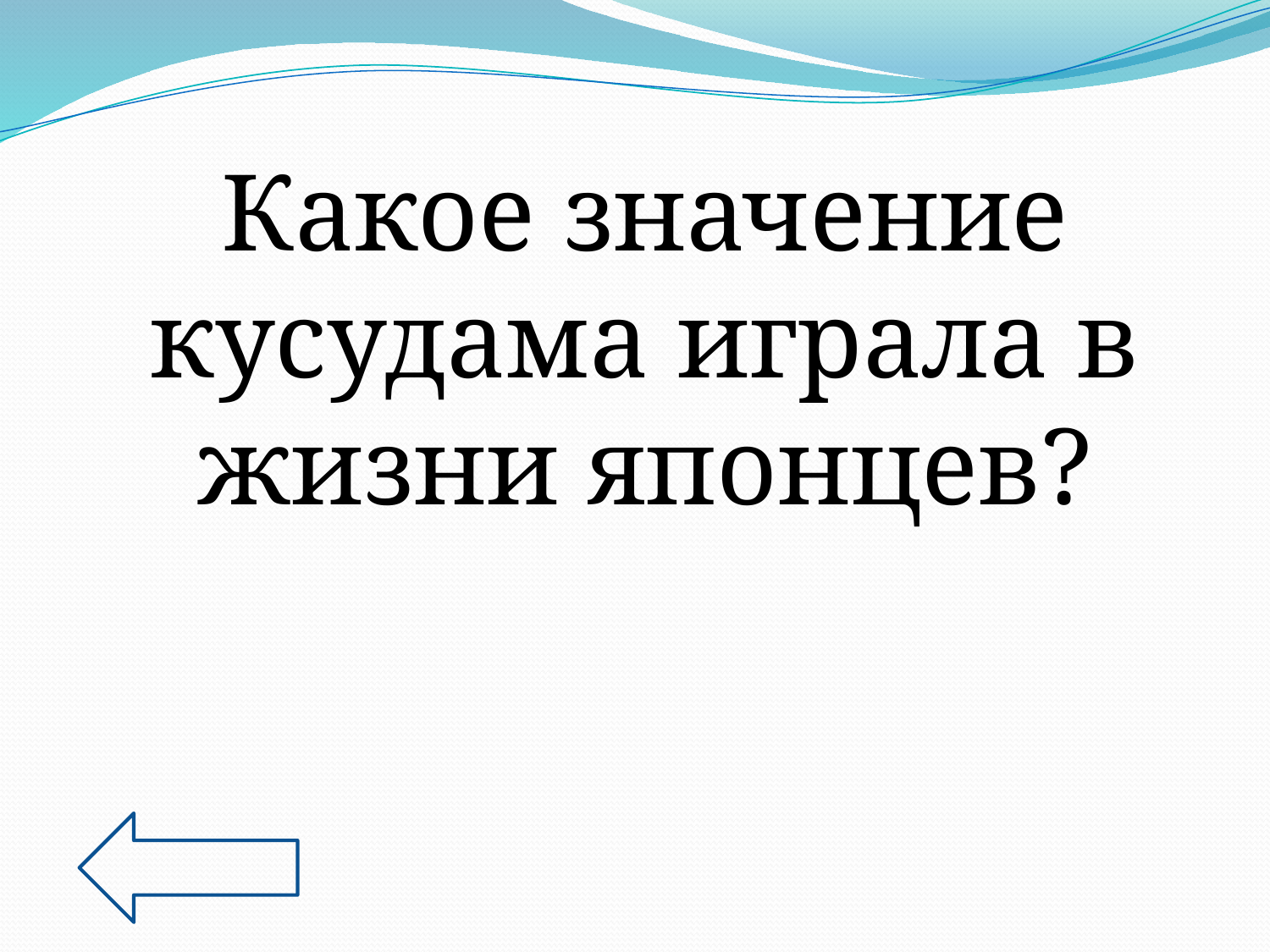

Какое значение кусудама играла в жизни японцев?